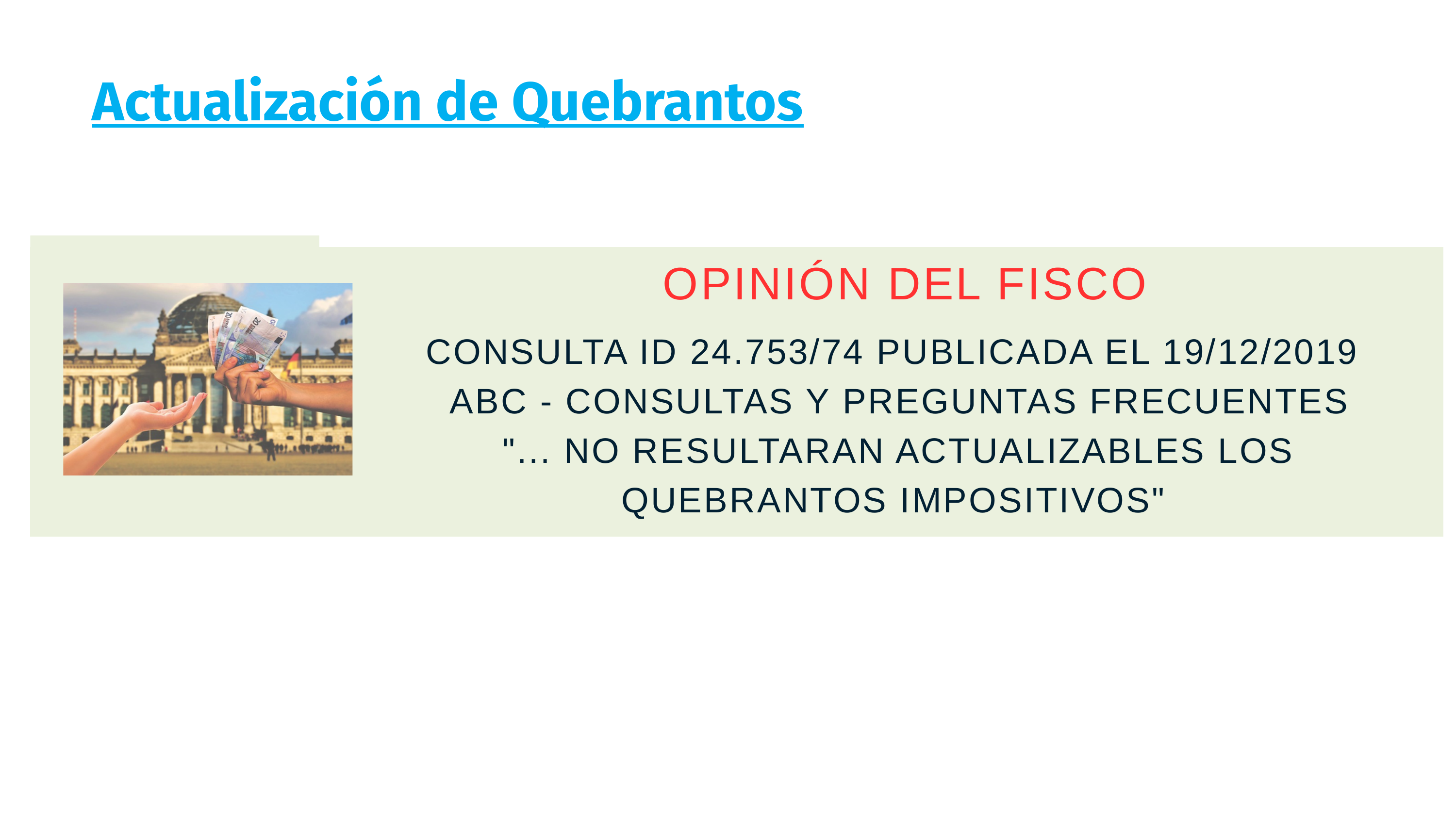

Actualización de Quebrantos

OPINIÓN DEL FISCO

CONSULTA ID 24.753/74 PUBLICADA EL 19/12/2019
ABC - CONSULTAS Y PREGUNTAS FRECUENTES
"... NO RESULTARAN ACTUALIZABLES LOS QUEBRANTOS IMPOSITIVOS"